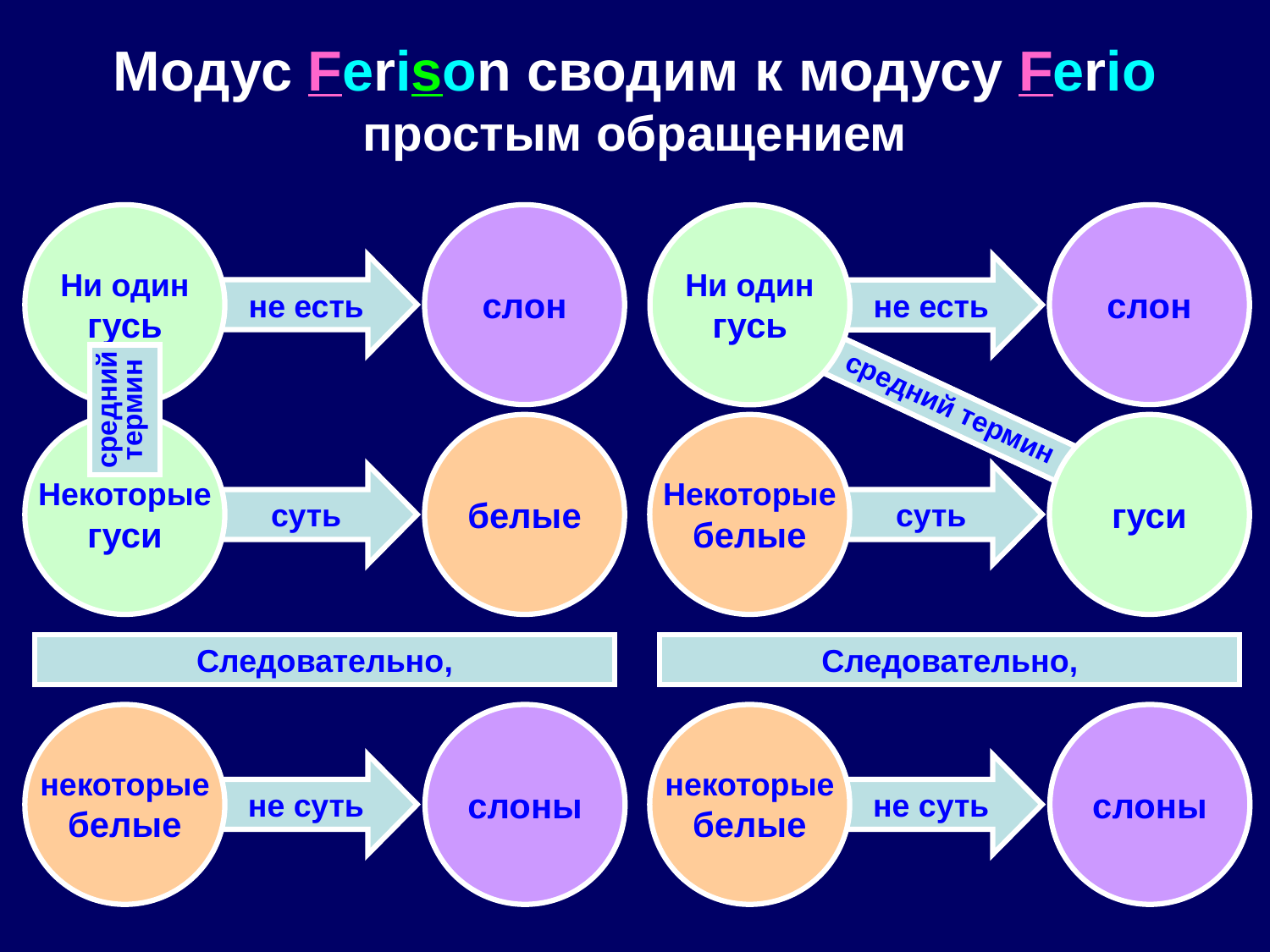

# Модус Ferison сводим к модусу Ferio простым обращением
Ни один
гусь
слон
слон
Ни один
гусь
не есть
не есть
средний
термин
не суть
 средний термин
Некоторые
гуси
белые
Некоторые
белые
гуси
суть
суть
Следовательно,
Следовательно,
некоторые
белые
слоны
некоторые
белые
слоны
не суть
не суть